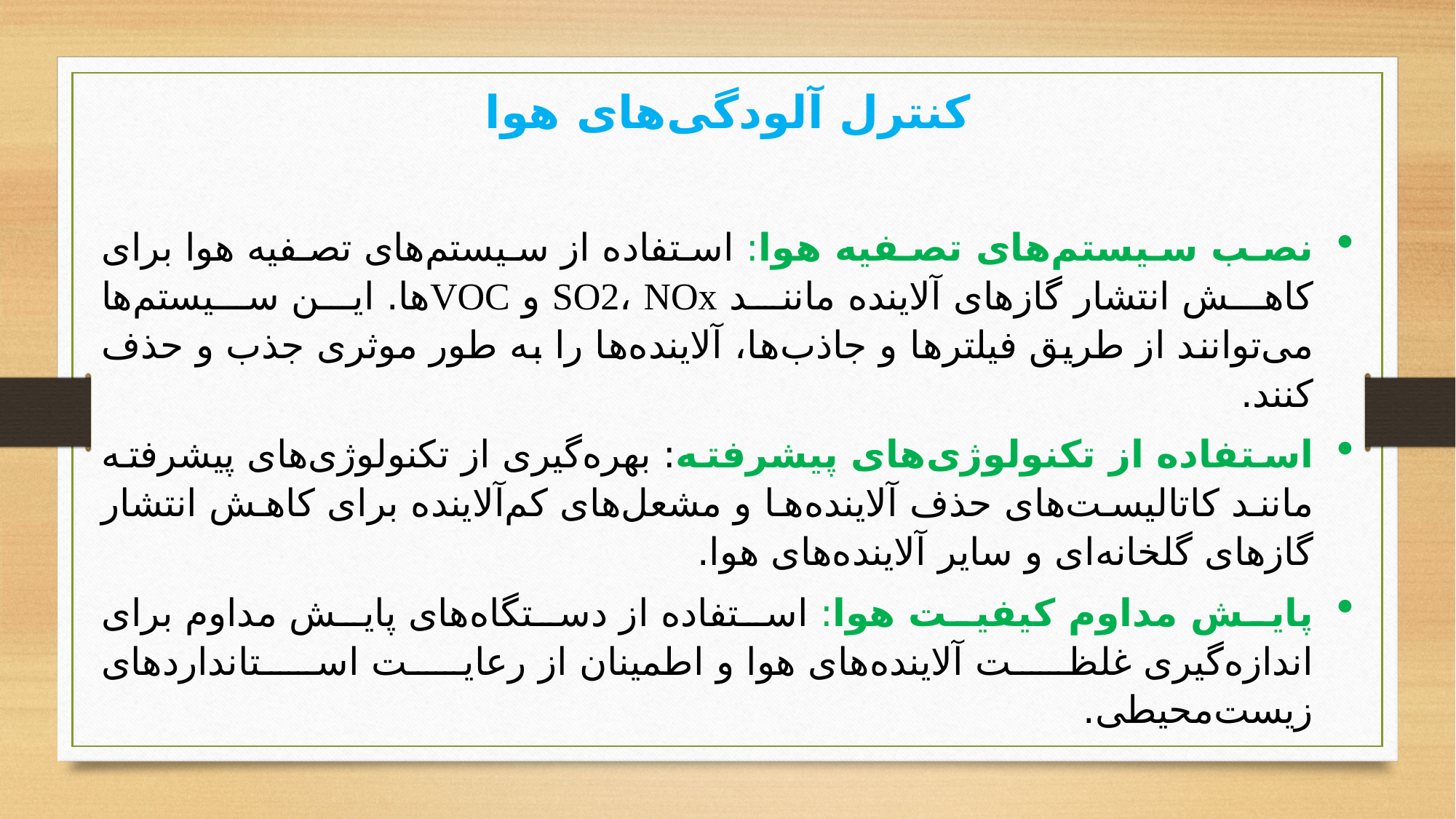

کنترل آلودگی‌های هوا

نصب سیستم‌های تصفیه هوا: استفاده از سیستم‌های تصفیه هوا برای کاهش انتشار گازهای آلاینده مانند SO2، NOx و VOCها. این سیستم‌ها می‌توانند از طریق فیلترها و جاذب‌ها، آلاینده‌ها را به طور موثری جذب و حذف کنند.
استفاده از تکنولوژی‌های پیشرفته: بهره‌گیری از تکنولوژی‌های پیشرفته مانند کاتالیست‌های حذف آلاینده‌ها و مشعل‌های کم‌آلاینده برای کاهش انتشار گازهای گلخانه‌ای و سایر آلاینده‌های هوا.
پایش مداوم کیفیت هوا: استفاده از دستگاه‌های پایش مداوم برای اندازه‌گیری غلظت آلاینده‌های هوا و اطمینان از رعایت استانداردهای زیست‌محیطی.